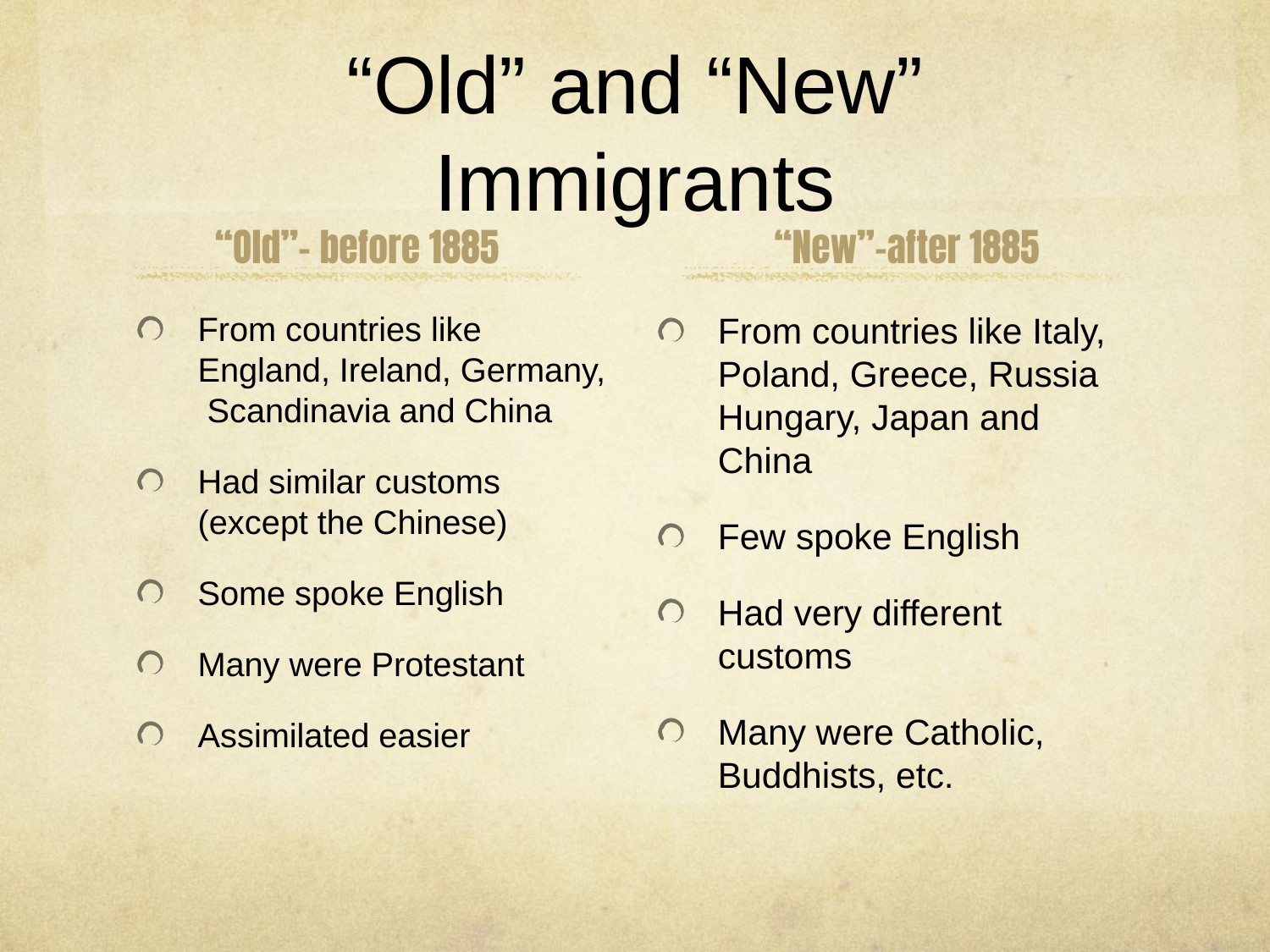

# “Old” and “New” Immigrants
“Old”- before 1885
“New”-after 1885
From countries like England, Ireland, Germany,  Scandinavia and China
Had similar customs (except the Chinese)
Some spoke English
Many were Protestant
Assimilated easier
From countries like Italy, Poland, Greece, Russia Hungary, Japan and China
Few spoke English
Had very different customs
Many were Catholic, Buddhists, etc.